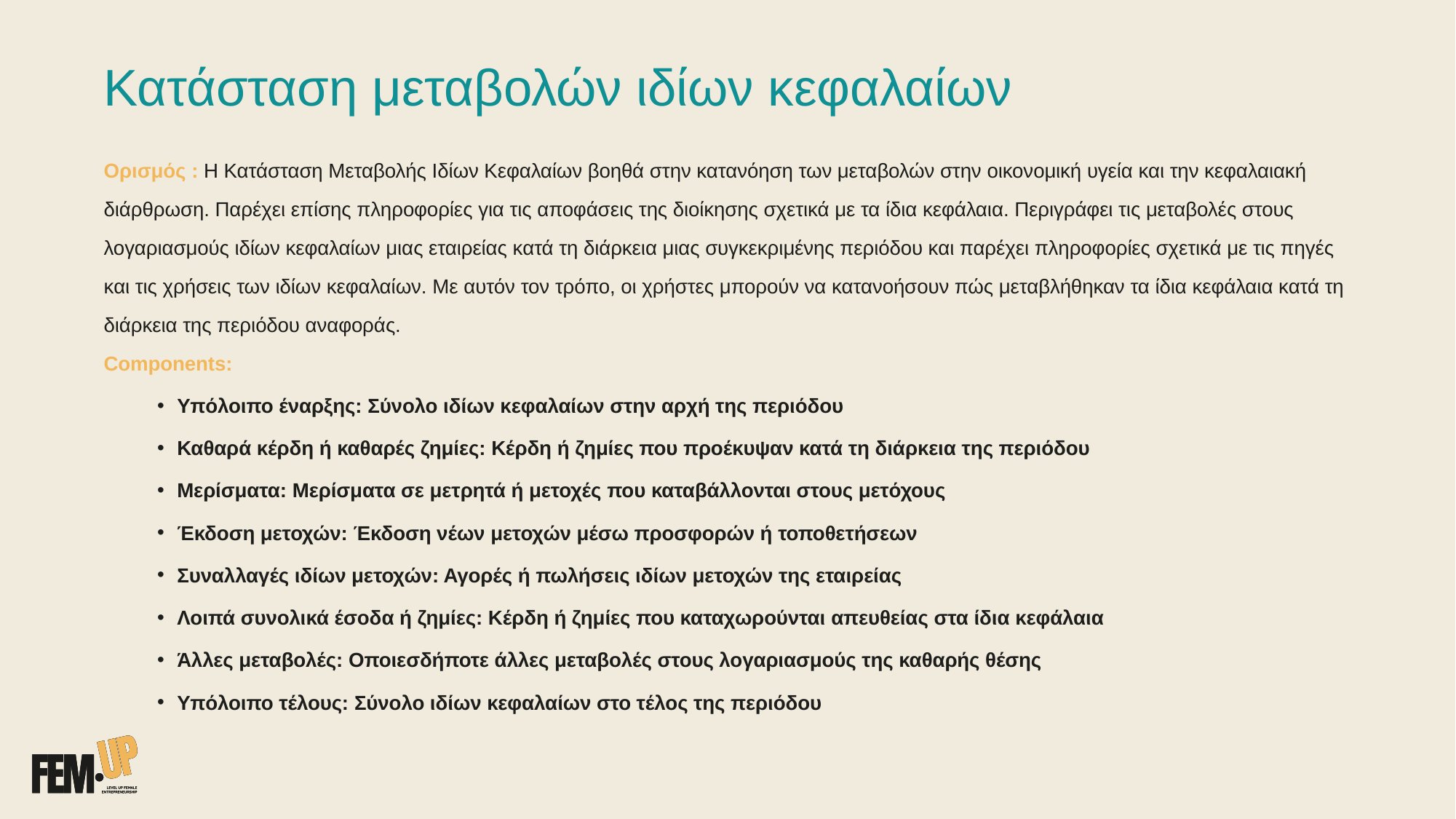

# Κατάσταση μεταβολών ιδίων κεφαλαίων
Ορισμός : Η Κατάσταση Μεταβολής Ιδίων Κεφαλαίων βοηθά στην κατανόηση των μεταβολών στην οικονομική υγεία και την κεφαλαιακή διάρθρωση. Παρέχει επίσης πληροφορίες για τις αποφάσεις της διοίκησης σχετικά με τα ίδια κεφάλαια. Περιγράφει τις μεταβολές στους λογαριασμούς ιδίων κεφαλαίων μιας εταιρείας κατά τη διάρκεια μιας συγκεκριμένης περιόδου και παρέχει πληροφορίες σχετικά με τις πηγές και τις χρήσεις των ιδίων κεφαλαίων. Με αυτόν τον τρόπο, οι χρήστες μπορούν να κατανοήσουν πώς μεταβλήθηκαν τα ίδια κεφάλαια κατά τη διάρκεια της περιόδου αναφοράς.
Components:
Υπόλοιπο έναρξης: Σύνολο ιδίων κεφαλαίων στην αρχή της περιόδου
Καθαρά κέρδη ή καθαρές ζημίες: Κέρδη ή ζημίες που προέκυψαν κατά τη διάρκεια της περιόδου
Μερίσματα: Μερίσματα σε μετρητά ή μετοχές που καταβάλλονται στους μετόχους
Έκδοση μετοχών: Έκδοση νέων μετοχών μέσω προσφορών ή τοποθετήσεων
Συναλλαγές ιδίων μετοχών: Αγορές ή πωλήσεις ιδίων μετοχών της εταιρείας
Λοιπά συνολικά έσοδα ή ζημίες: Κέρδη ή ζημίες που καταχωρούνται απευθείας στα ίδια κεφάλαια
Άλλες μεταβολές: Οποιεσδήποτε άλλες μεταβολές στους λογαριασμούς της καθαρής θέσης
Υπόλοιπο τέλους: Σύνολο ιδίων κεφαλαίων στο τέλος της περιόδου